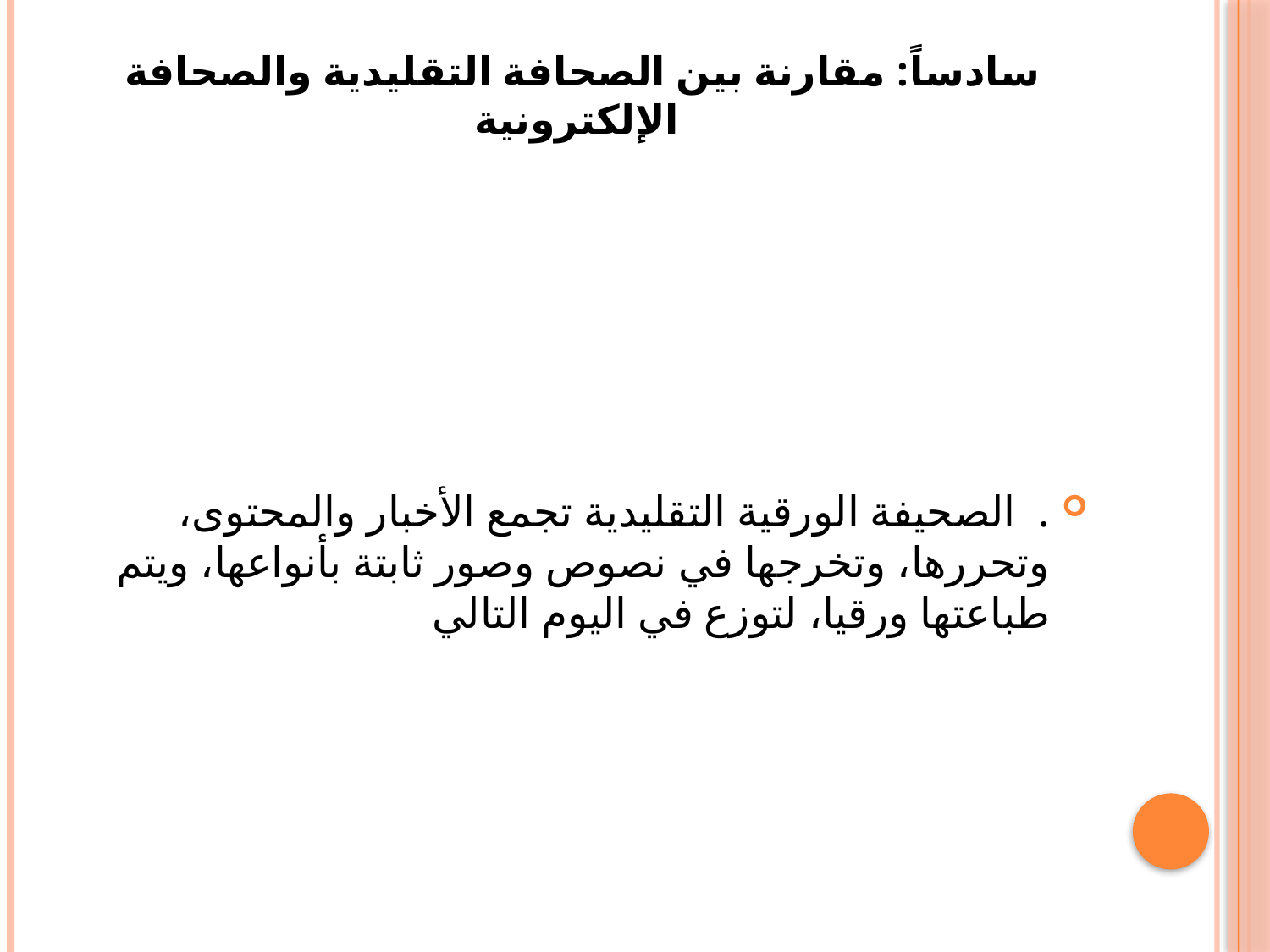

# سادساً: مقارنة بين الصحافة التقليدية والصحافة الإلكترونية
.  الصحيفة الورقية التقليدية تجمع الأخبار والمحتوى، وتحررها، وتخرجها في نصوص وصور ثابتة بأنواعها، ويتم طباعتها ورقيا، لتوزع في اليوم التالي